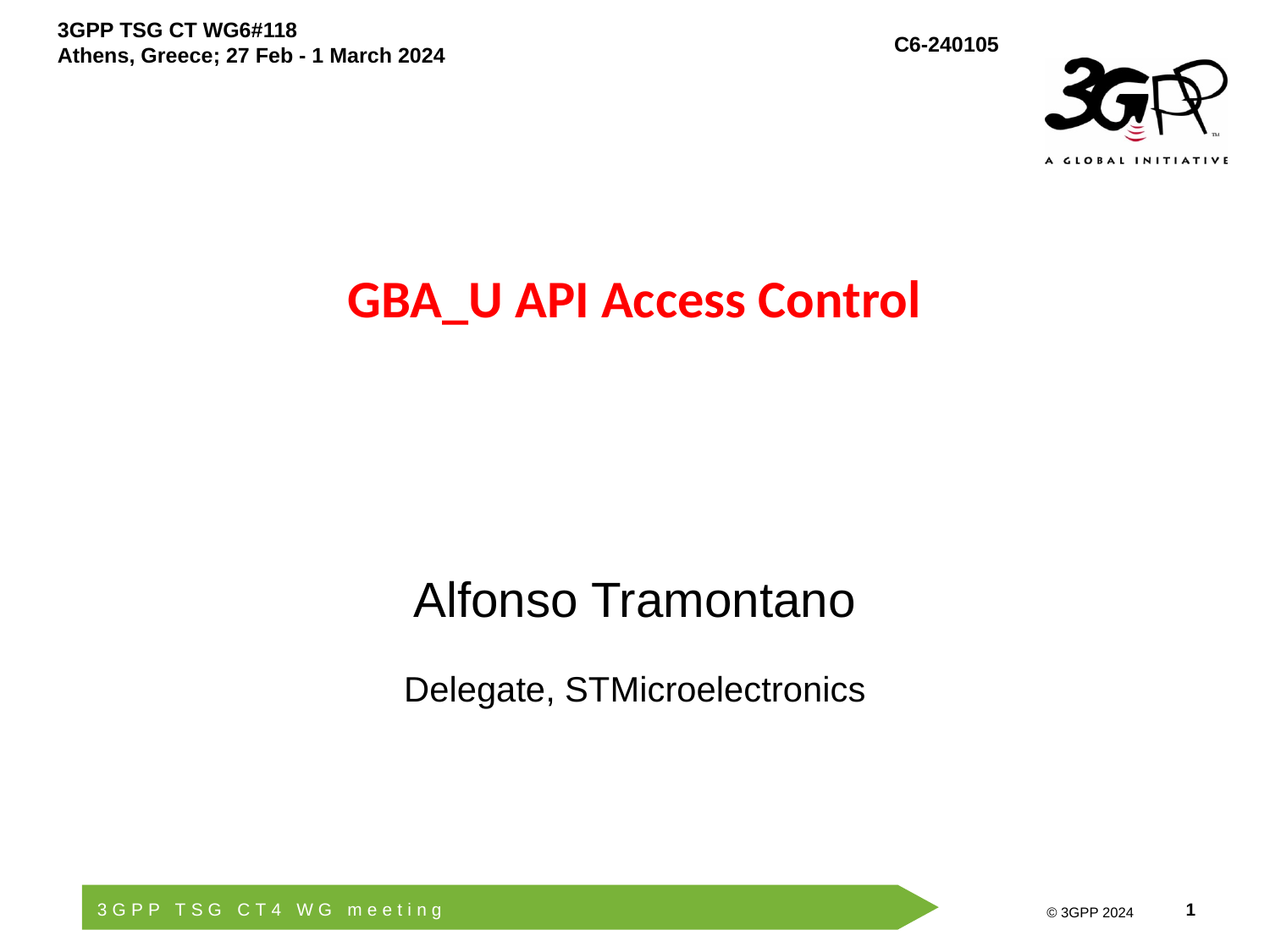

# GBA_U API Access Control
Alfonso Tramontano

Delegate, STMicroelectronics